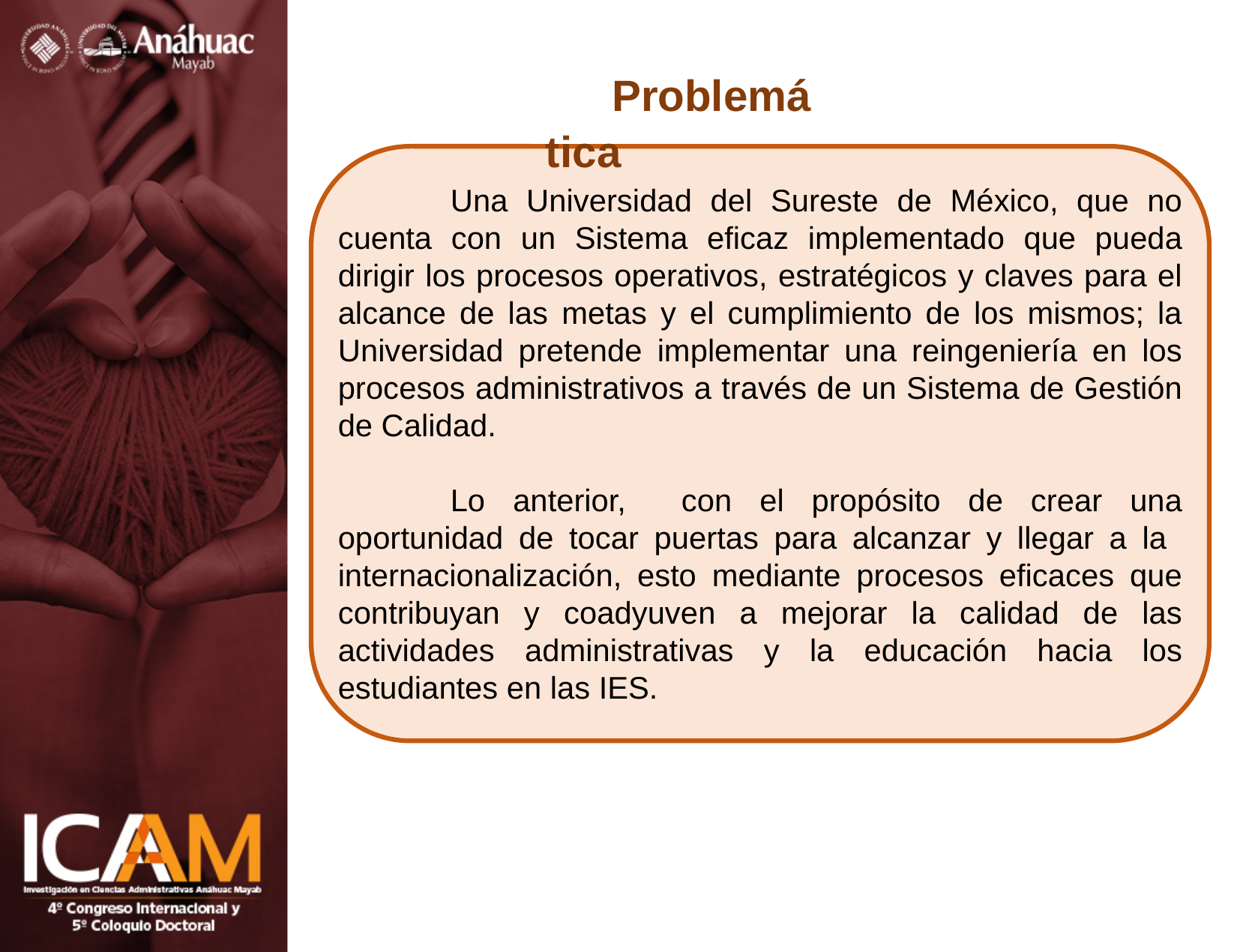

Problemática

	Una Universidad del Sureste de México, que no cuenta con un Sistema eficaz implementado que pueda dirigir los procesos operativos, estratégicos y claves para el alcance de las metas y el cumplimiento de los mismos; la Universidad pretende implementar una reingeniería en los procesos administrativos a través de un Sistema de Gestión de Calidad.

	Lo anterior,  con el propósito de crear una oportunidad de tocar puertas para alcanzar y llegar a la  internacionalización, esto mediante procesos eficaces que contribuyan y coadyuven a mejorar la calidad de las actividades administrativas y la educación hacia los estudiantes en las IES.